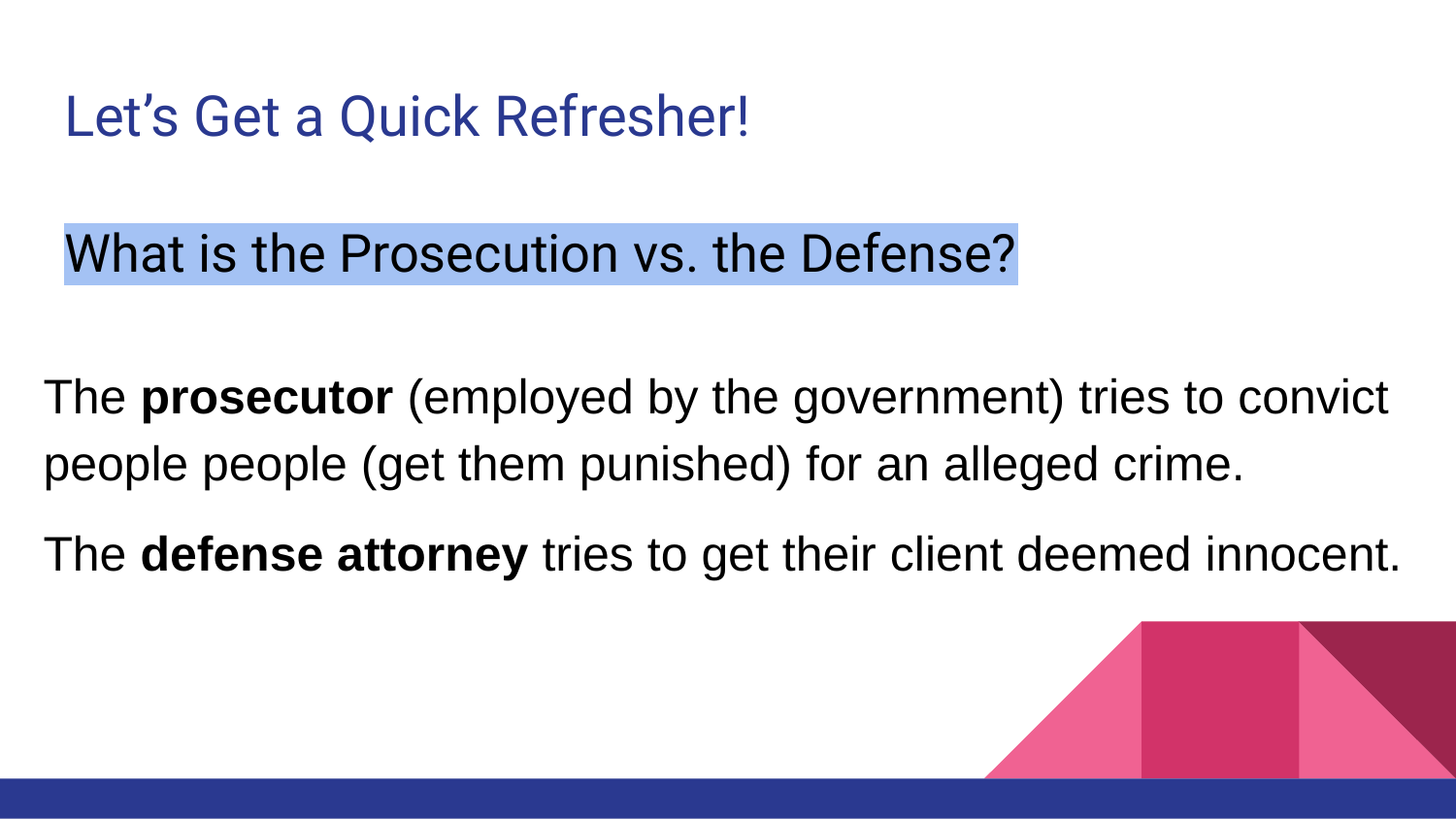

# Let’s Get a Quick Refresher!
What is the Prosecution vs. the Defense?

The prosecutor (employed by the government) tries to convict people people (get them punished) for an alleged crime.
The defense attorney tries to get their client deemed innocent.